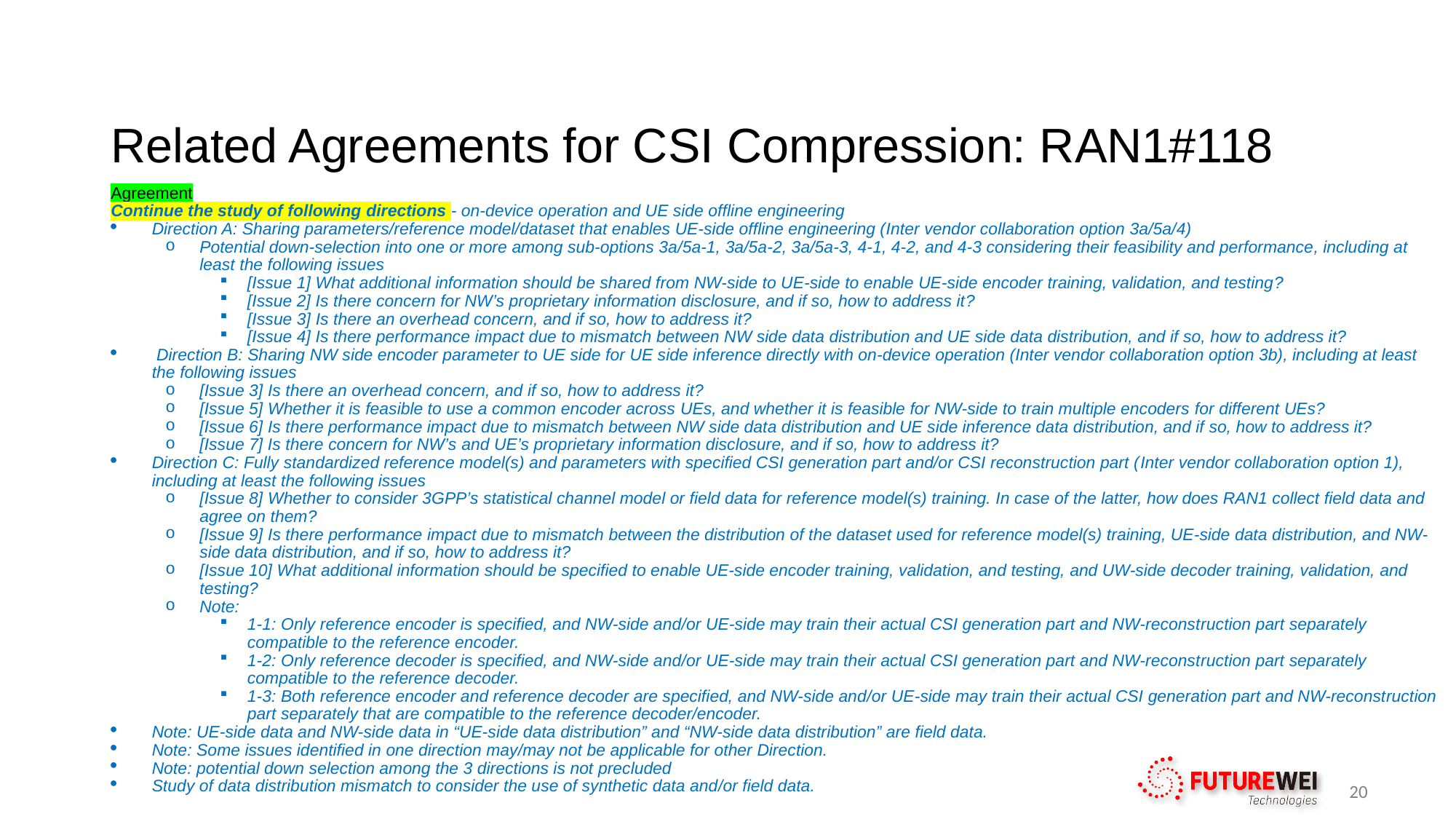

# Related Agreements for CSI Compression: RAN1#118
Agreement
Continue the study of following directions - on-device operation and UE side offline engineering
Direction A: Sharing parameters/reference model/dataset that enables UE-side offline engineering (Inter vendor collaboration option 3a/5a/4)
Potential down-selection into one or more among sub-options 3a/5a-1, 3a/5a-2, 3a/5a-3, 4-1, 4-2, and 4-3 considering their feasibility and performance, including at least the following issues
[Issue 1] What additional information should be shared from NW-side to UE-side to enable UE-side encoder training, validation, and testing?
[Issue 2] Is there concern for NW’s proprietary information disclosure, and if so, how to address it?
[Issue 3] Is there an overhead concern, and if so, how to address it?
[Issue 4] Is there performance impact due to mismatch between NW side data distribution and UE side data distribution, and if so, how to address it?
 Direction B: Sharing NW side encoder parameter to UE side for UE side inference directly with on-device operation (Inter vendor collaboration option 3b), including at least the following issues
[Issue 3] Is there an overhead concern, and if so, how to address it?
[Issue 5] Whether it is feasible to use a common encoder across UEs, and whether it is feasible for NW-side to train multiple encoders for different UEs?
[Issue 6] Is there performance impact due to mismatch between NW side data distribution and UE side inference data distribution, and if so, how to address it?
[Issue 7] Is there concern for NW’s and UE’s proprietary information disclosure, and if so, how to address it?
Direction C: Fully standardized reference model(s) and parameters with specified CSI generation part and/or CSI reconstruction part (Inter vendor collaboration option 1), including at least the following issues
[Issue 8] Whether to consider 3GPP’s statistical channel model or field data for reference model(s) training. In case of the latter, how does RAN1 collect field data and agree on them?
[Issue 9] Is there performance impact due to mismatch between the distribution of the dataset used for reference model(s) training, UE-side data distribution, and NW-side data distribution, and if so, how to address it?
[Issue 10] What additional information should be specified to enable UE-side encoder training, validation, and testing, and UW-side decoder training, validation, and testing?
Note:
1-1: Only reference encoder is specified, and NW-side and/or UE-side may train their actual CSI generation part and NW-reconstruction part separately compatible to the reference encoder.
1-2: Only reference decoder is specified, and NW-side and/or UE-side may train their actual CSI generation part and NW-reconstruction part separately compatible to the reference decoder.
1-3: Both reference encoder and reference decoder are specified, and NW-side and/or UE-side may train their actual CSI generation part and NW-reconstruction part separately that are compatible to the reference decoder/encoder.
Note: UE-side data and NW-side data in “UE-side data distribution” and “NW-side data distribution” are field data.
Note: Some issues identified in one direction may/may not be applicable for other Direction.
Note: potential down selection among the 3 directions is not precluded
Study of data distribution mismatch to consider the use of synthetic data and/or field data.

20